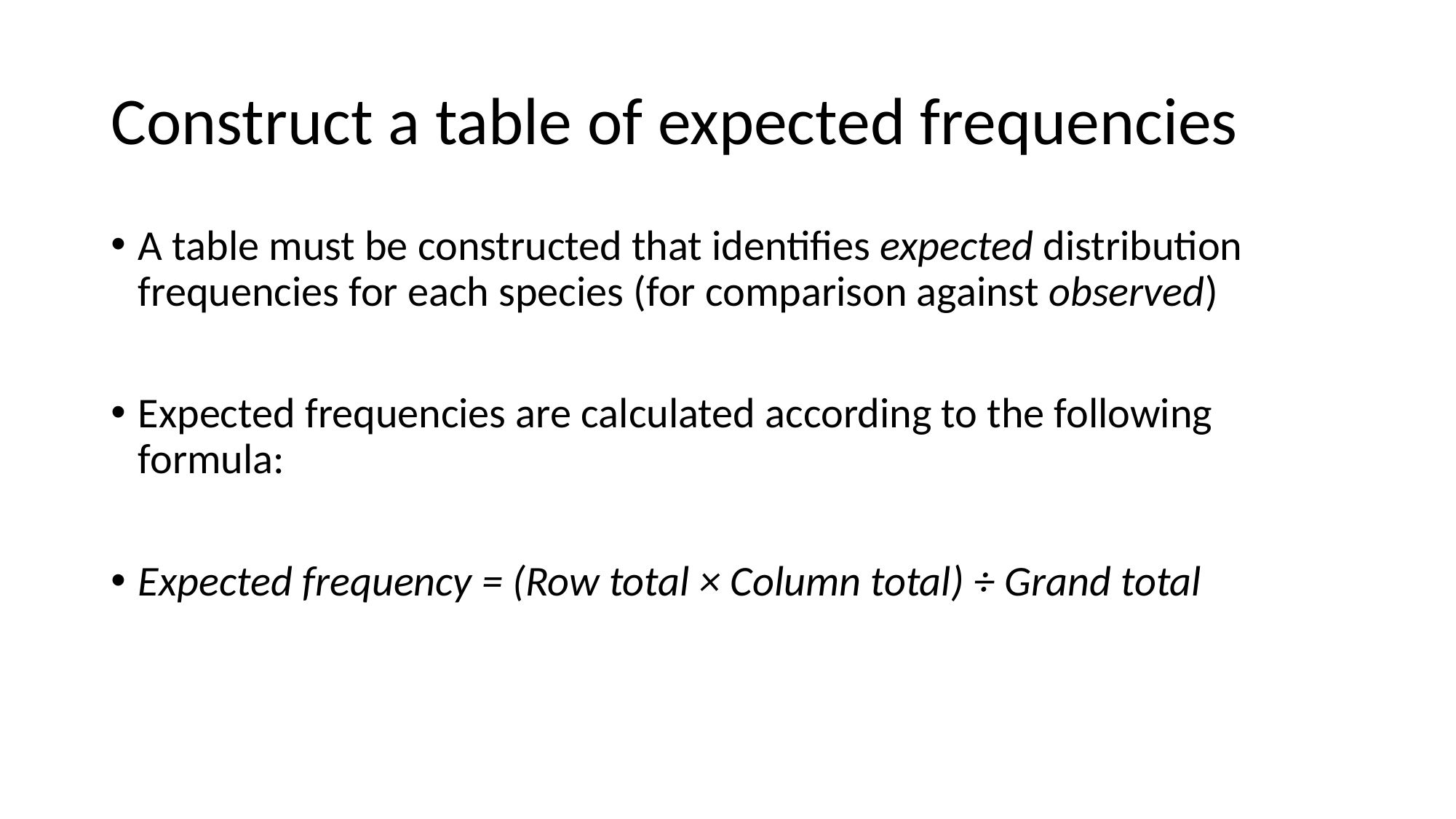

# Construct a table of expected frequencies
A table must be constructed that identifies expected distribution frequencies for each species (for comparison against observed)

Expected frequencies are calculated according to the following formula:

Expected frequency = (Row total × Column total) ÷ Grand total